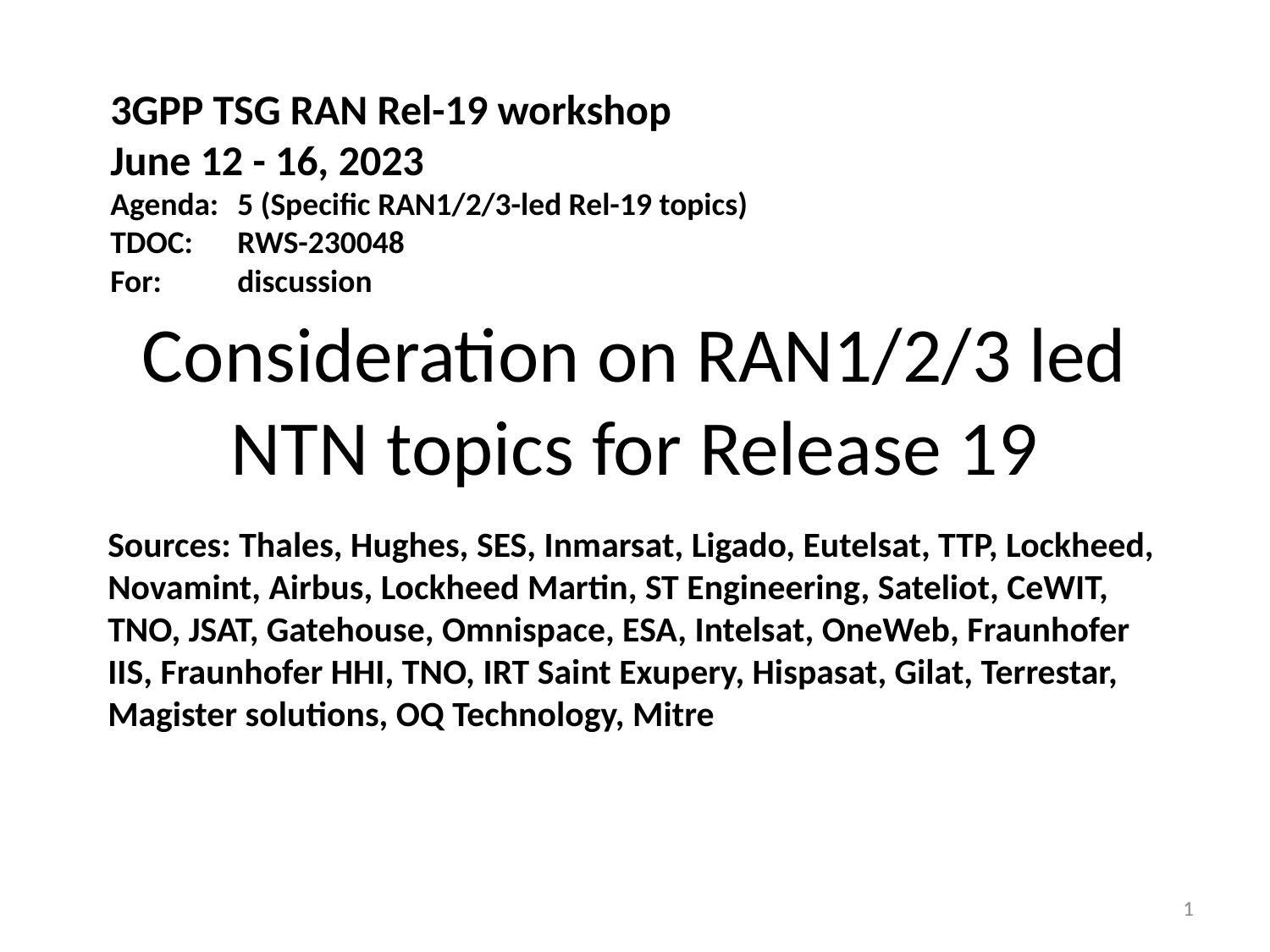

3GPP TSG RAN Rel-19 workshop
June 12 - 16, 2023
Agenda:	5 (Specific RAN1/2/3-led Rel-19 topics)
TDOC:	RWS-230048
For:	discussion
# Consideration on RAN1/2/3 led NTN topics for Release 19
Sources: Thales, Hughes, SES, Inmarsat, Ligado, Eutelsat, TTP, Lockheed, Novamint, Airbus, Lockheed Martin, ST Engineering, Sateliot, CeWIT, TNO, JSAT, Gatehouse, Omnispace, ESA, Intelsat, OneWeb, Fraunhofer IIS, Fraunhofer HHI, TNO, IRT Saint Exupery, Hispasat, Gilat, Terrestar, Magister solutions, OQ Technology, Mitre
1